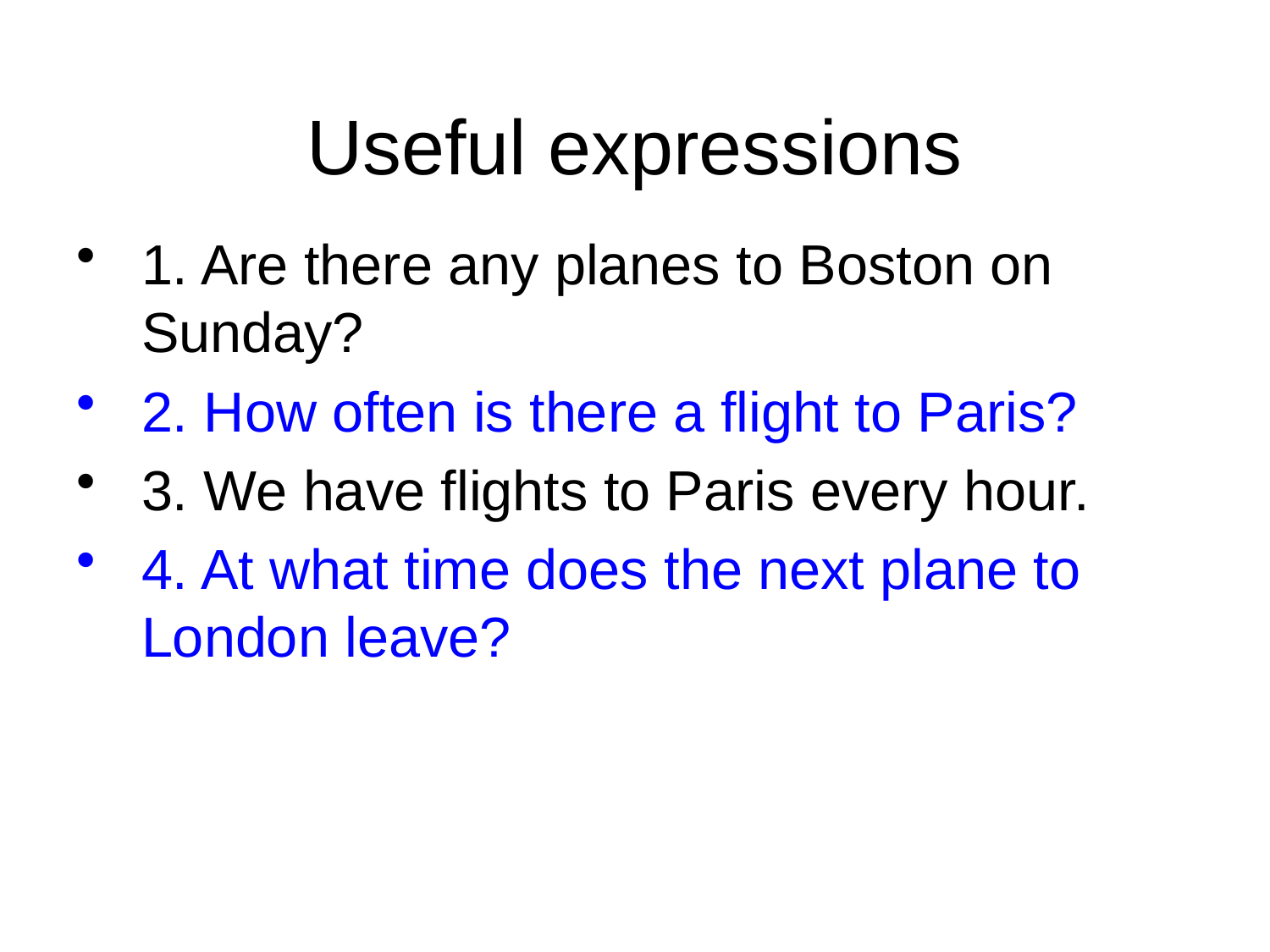

Useful expressions
1. Are there any planes to Boston on Sunday?
2. How often is there a flight to Paris?
3. We have flights to Paris every hour.
4. At what time does the next plane to London leave?